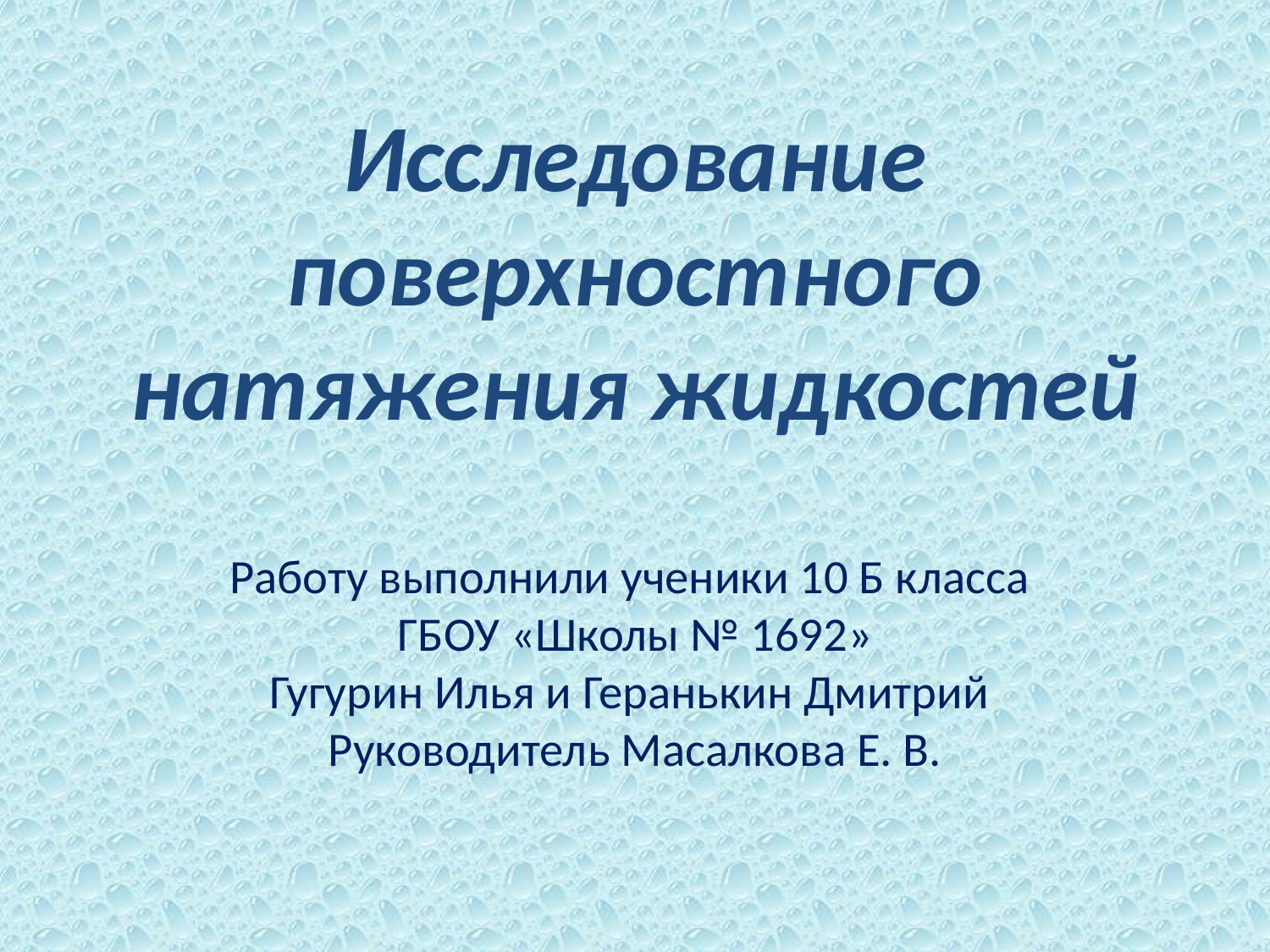

# Исследование поверхностного натяжения жидкостей
Работу выполнили ученики 10 Б класса
ГБОУ «Школы № 1692»
Гугурин Илья и Геранькин Дмитрий
Руководитель Масалкова Е. В.